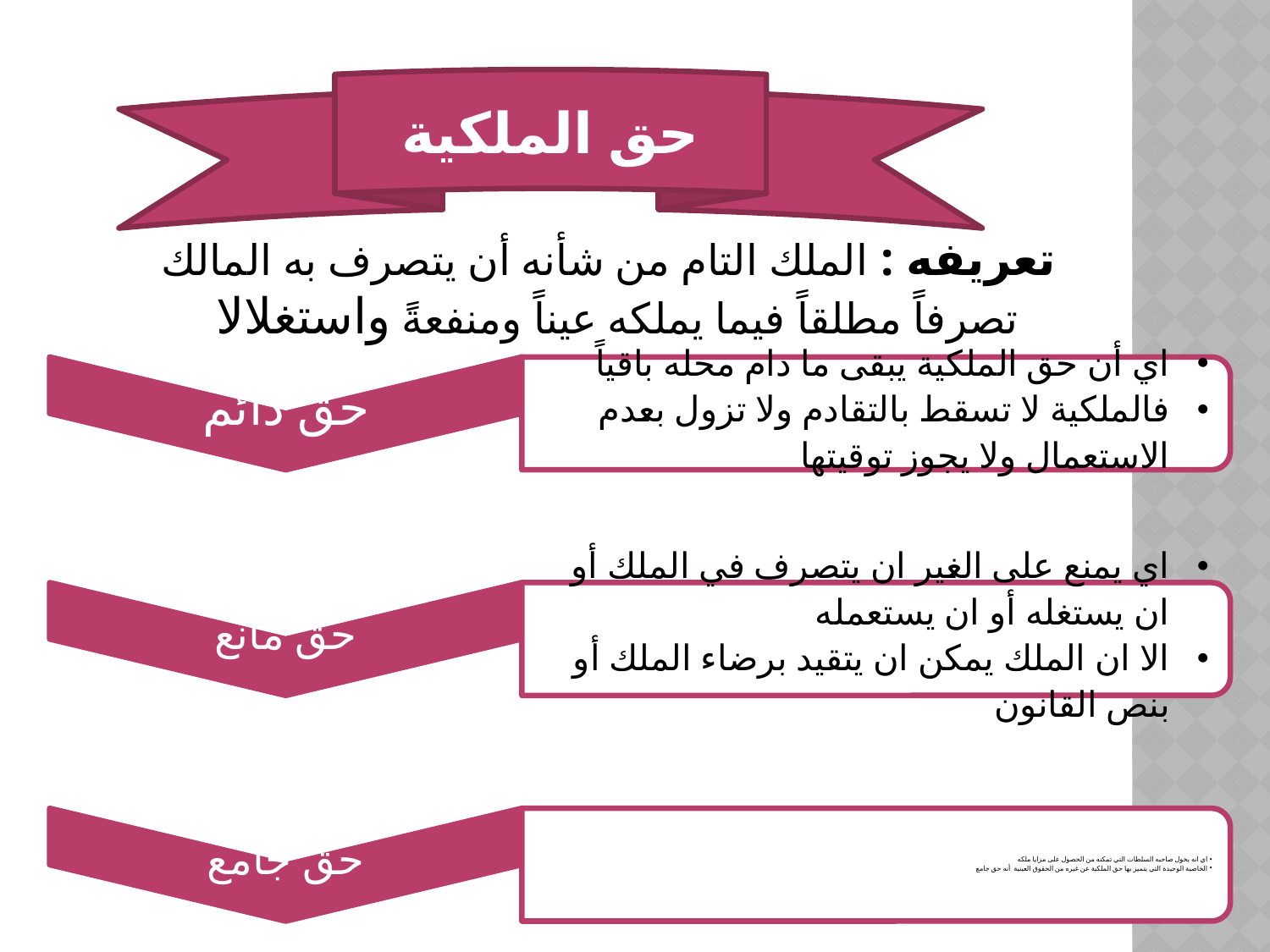

#
حق الملكية
تعريفه : الملك التام من شأنه أن يتصرف به المالك تصرفاً مطلقاً فيما يملكه عيناً ومنفعةً واستغلالا
حق دائم
اي أن حق الملكية يبقى ما دام محله باقياً
حق مانع
حق جامع
اي انه يخول صاحبه السلطات التي تمكنه من الحصول على مزايا ملكه
الخاصية الوحيدة التي يتميز بها حق الملكية عن غيره من الحقوق العينية  أنه حق جامع